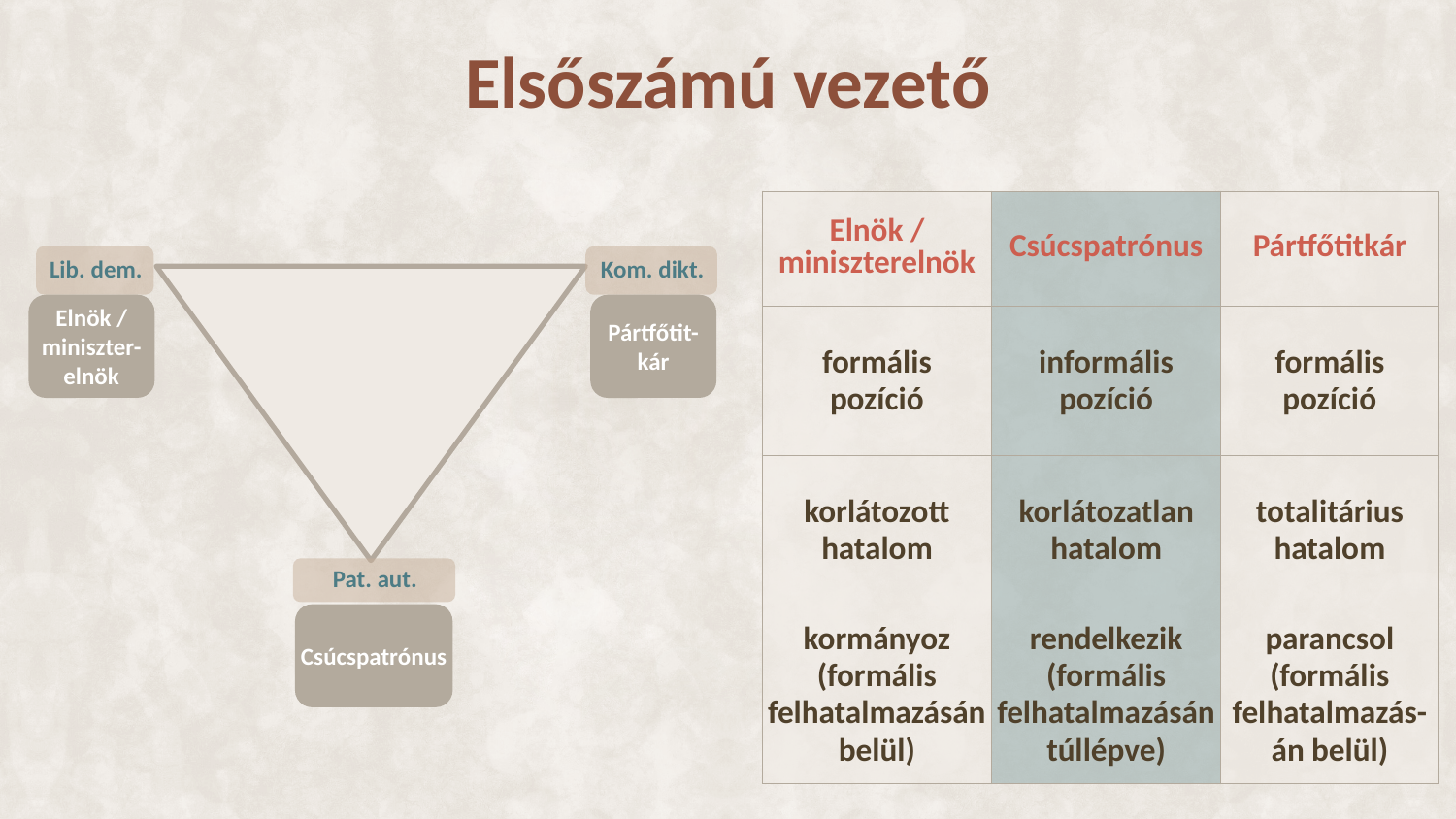

# Elsőszámú vezető

Kom. dikt.
Lib. dem.
Pat. aut.
| Elnök / miniszterelnök | Csúcspatrónus | Pártfőtitkár |
| --- | --- | --- |
| formális pozíció | informális pozíció | formális pozíció |
| korlátozott hatalom | korlátozatlan hatalom | totalitárius hatalom |
| kormányoz (formális felhatalmazásán belül) | rendelkezik (formális felhatalmazásán túllépve) | parancsol (formális felhatalmazás-án belül) |
Elnök / miniszter-elnök
Pártfőtit-kár
Csúcspatrónus